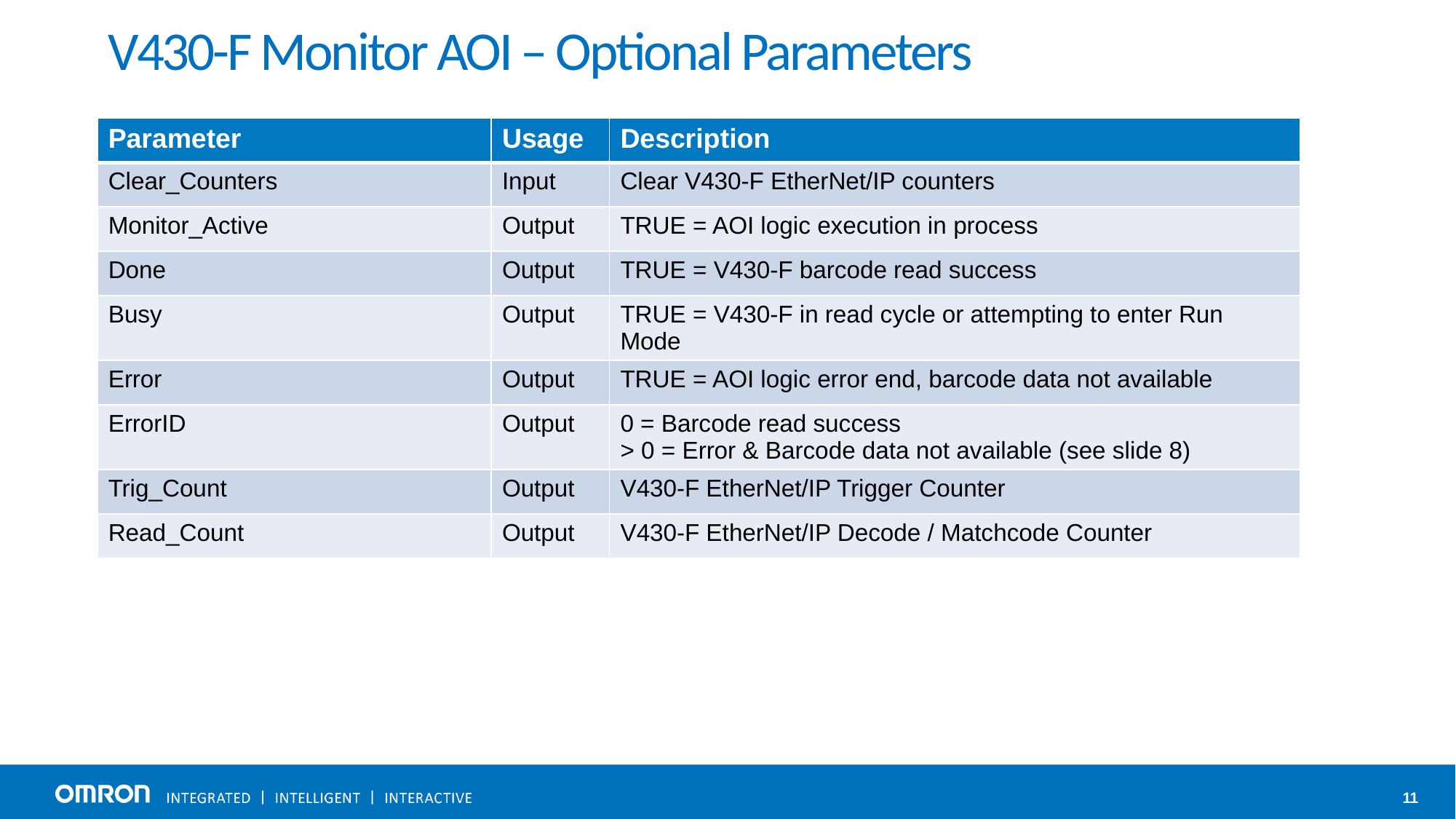

# V430-F Monitor AOI – Optional Parameters
| Parameter | Usage | Description |
| --- | --- | --- |
| Clear\_Counters | Input | Clear V430-F EtherNet/IP counters |
| Monitor\_Active | Output | TRUE = AOI logic execution in process |
| Done | Output | TRUE = V430-F barcode read success |
| Busy | Output | TRUE = V430-F in read cycle or attempting to enter Run Mode |
| Error | Output | TRUE = AOI logic error end, barcode data not available |
| ErrorID | Output | 0 = Barcode read success > 0 = Error & Barcode data not available (see slide 8) |
| Trig\_Count | Output | V430-F EtherNet/IP Trigger Counter |
| Read\_Count | Output | V430-F EtherNet/IP Decode / Matchcode Counter |
11